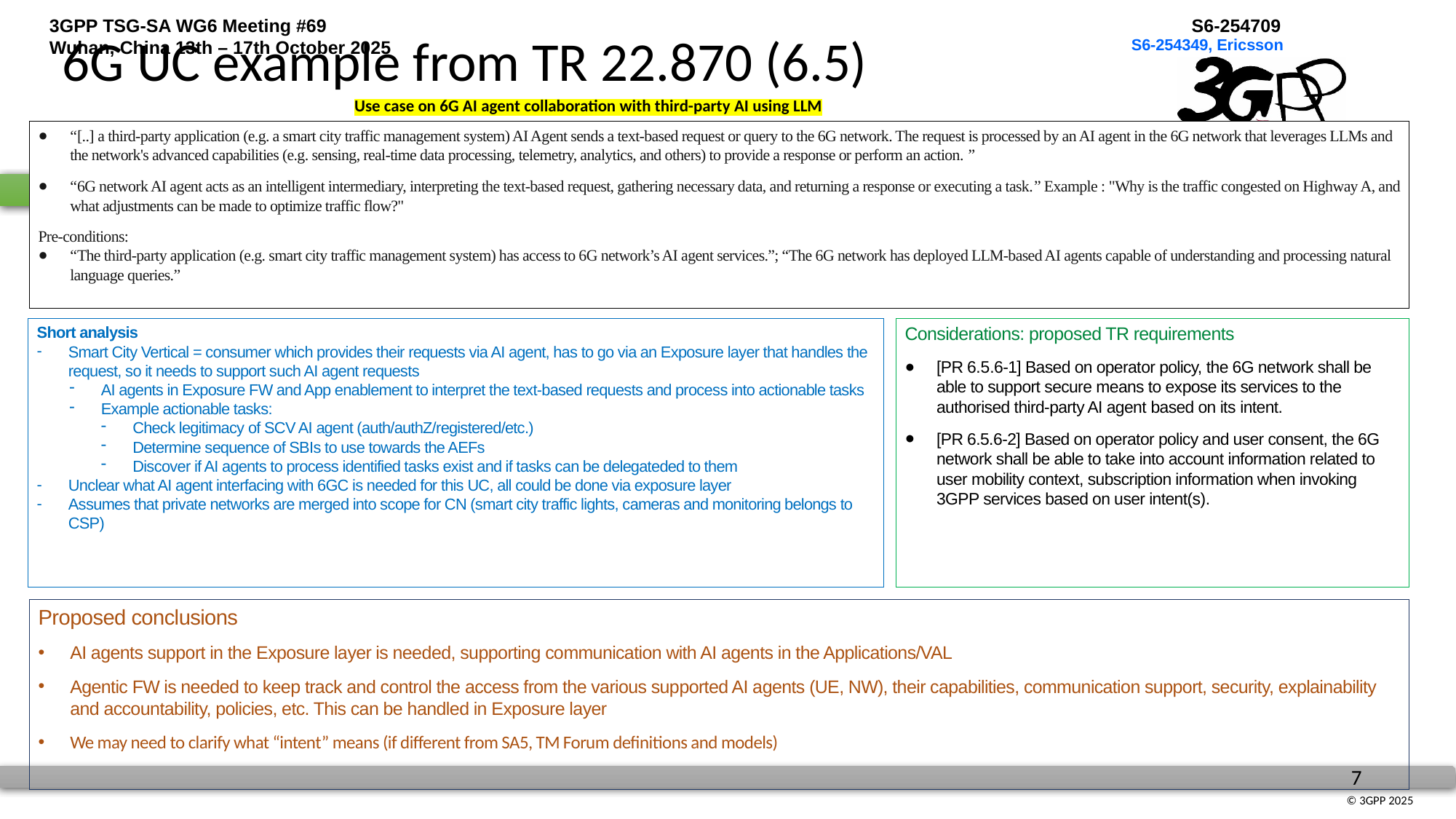

S6-254349, Ericsson
# 6G UC example from TR 22.870 (6.5)
Use case on 6G AI agent collaboration with third-party AI using LLM
“[..] a third-party application (e.g. a smart city traffic management system) AI Agent sends a text-based request or query to the 6G network. The request is processed by an AI agent in the 6G network that leverages LLMs and the network's advanced capabilities (e.g. sensing, real-time data processing, telemetry, analytics, and others) to provide a response or perform an action. ”
“6G network AI agent acts as an intelligent intermediary, interpreting the text-based request, gathering necessary data, and returning a response or executing a task.” Example : "Why is the traffic congested on Highway A, and what adjustments can be made to optimize traffic flow?"
Pre-conditions:
“The third-party application (e.g. smart city traffic management system) has access to 6G network’s AI agent services.”; “The 6G network has deployed LLM-based AI agents capable of understanding and processing natural language queries.”

Short analysis
Smart City Vertical = consumer which provides their requests via AI agent, has to go via an Exposure layer that handles the request, so it needs to support such AI agent requests
AI agents in Exposure FW and App enablement to interpret the text-based requests and process into actionable tasks
Example actionable tasks:
Check legitimacy of SCV AI agent (auth/authZ/registered/etc.)
Determine sequence of SBIs to use towards the AEFs
Discover if AI agents to process identified tasks exist and if tasks can be delegateded to them
Unclear what AI agent interfacing with 6GC is needed for this UC, all could be done via exposure layer
Assumes that private networks are merged into scope for CN (smart city traffic lights, cameras and monitoring belongs to CSP)
Considerations: proposed TR requirements
[PR 6.5.6-1] Based on operator policy, the 6G network shall be able to support secure means to expose its services to the authorised third-party AI agent based on its intent.
[PR 6.5.6-2] Based on operator policy and user consent, the 6G network shall be able to take into account information related to user mobility context, subscription information when invoking 3GPP services based on user intent(s).

Proposed conclusions
AI agents support in the Exposure layer is needed, supporting communication with AI agents in the Applications/VAL
Agentic FW is needed to keep track and control the access from the various supported AI agents (UE, NW), their capabilities, communication support, security, explainability and accountability, policies, etc. This can be handled in Exposure layer
We may need to clarify what “intent” means (if different from SA5, TM Forum definitions and models)